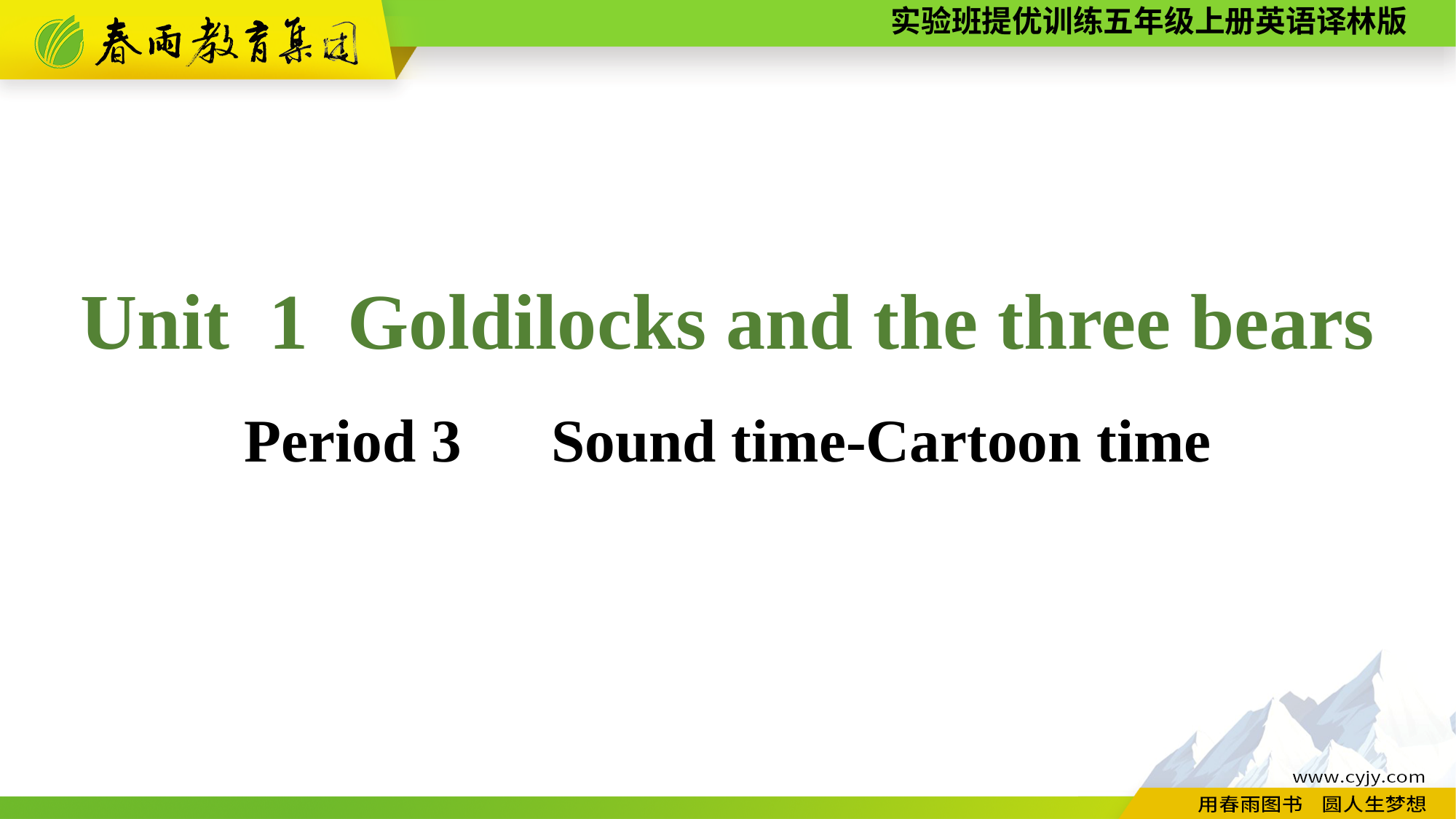

Unit  1  Goldilocks and the three bears
Period 3　Sound time-Cartoon time